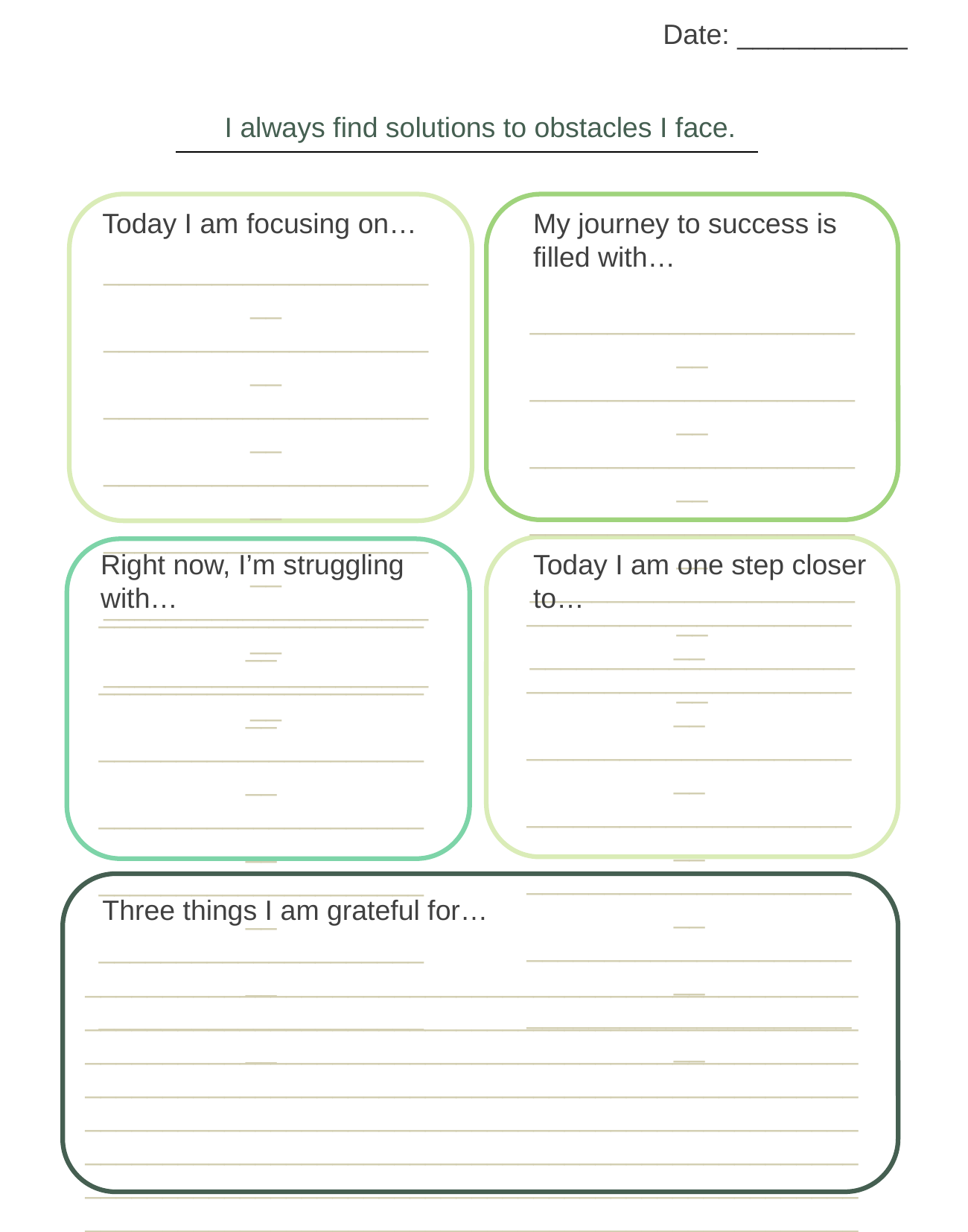

Date: ___________
I always find solutions to obstacles I face.
AFFIRMATION

Today I am focusing on…
My journey to success is filled with…
_______________________
_______________________
_______________________
_______________________
_______________________
_______________________
_______________________

_______________________
_______________________
_______________________
_______________________
_______________________
_______________________

Right now, I’m struggling with…
Today I am one step closer to…
_______________________
_______________________
_______________________
_______________________
_______________________
_______________________
_______________________

_______________________
_______________________
_______________________
_______________________
_______________________
_______________________
_______________________

Three things I am grateful for…
________________________________________________________________________________________________________________________________________________________________________________________________________________________________________________________________________________________________________________________________________________________________________________________________________________________